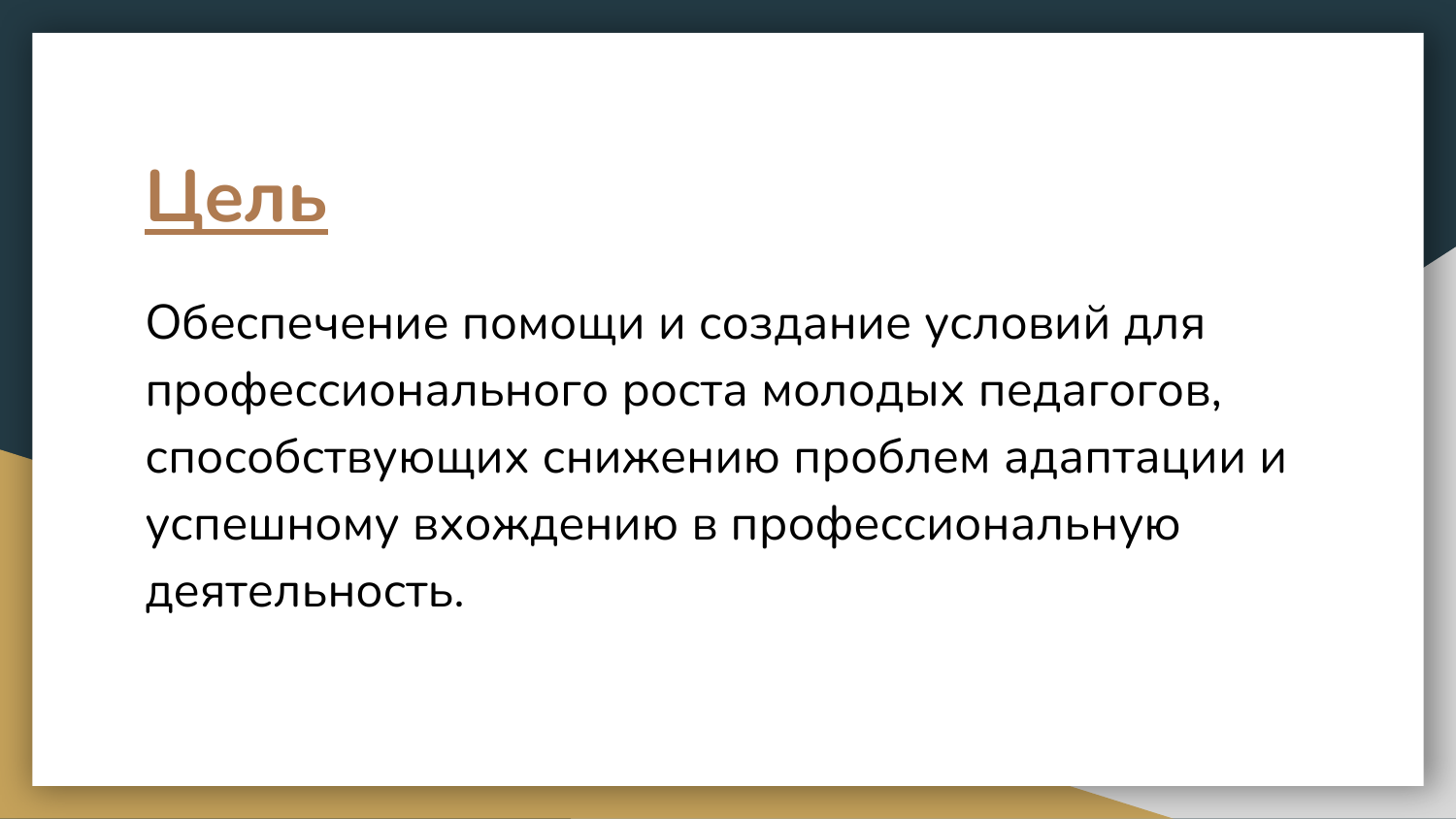

# Цель
Обеспечение помощи и создание условий для профессионального роста молодых педагогов, способствующих снижению проблем адаптации и успешному вхождению в профессиональную деятельность.